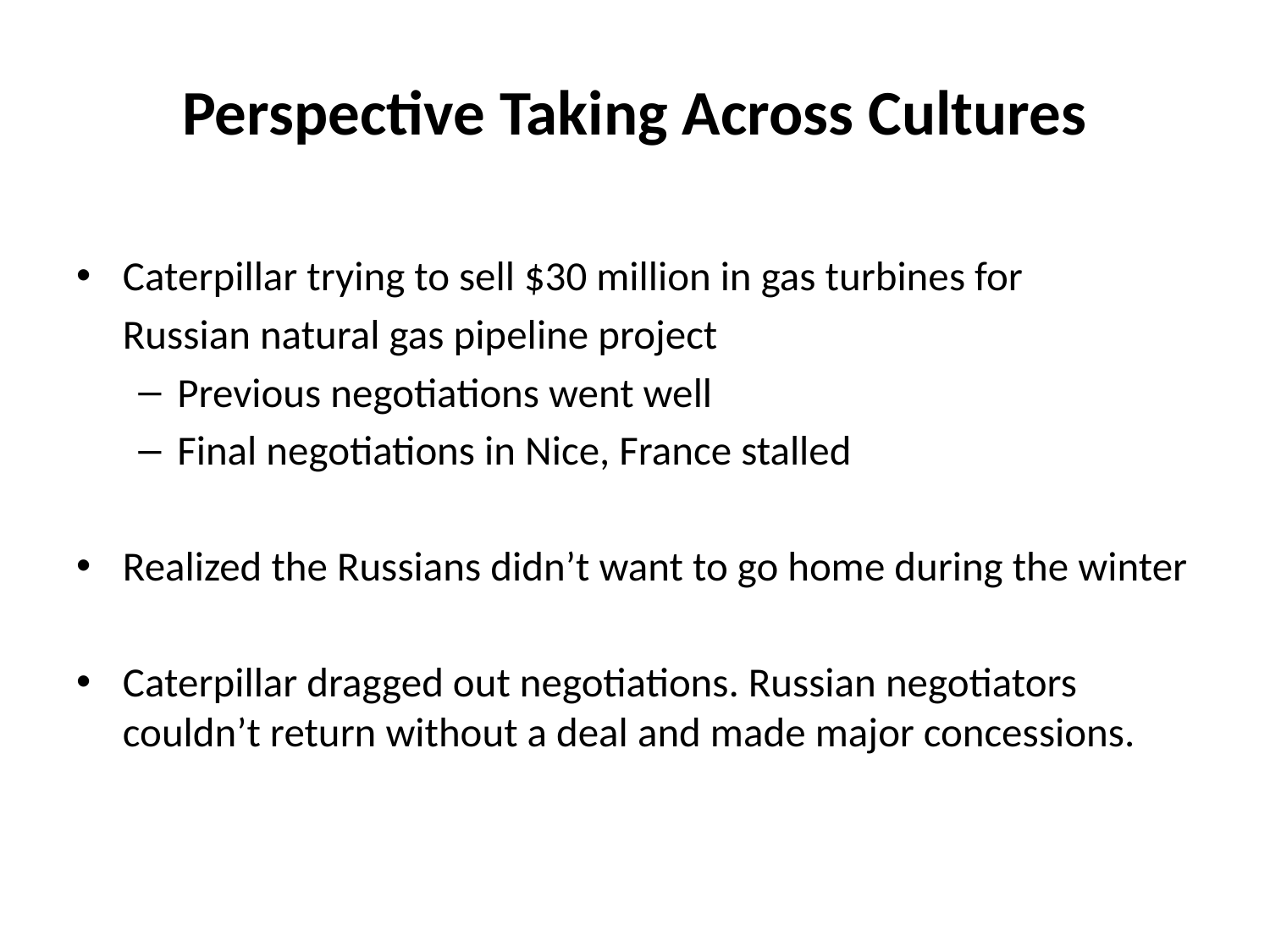

# Perspective Taking Across Cultures
Caterpillar trying to sell $30 million in gas turbines for
	Russian natural gas pipeline project
Previous negotiations went well
Final negotiations in Nice, France stalled

Realized the Russians didn’t want to go home during the winter

Caterpillar dragged out negotiations. Russian negotiators couldn’t return without a deal and made major concessions.